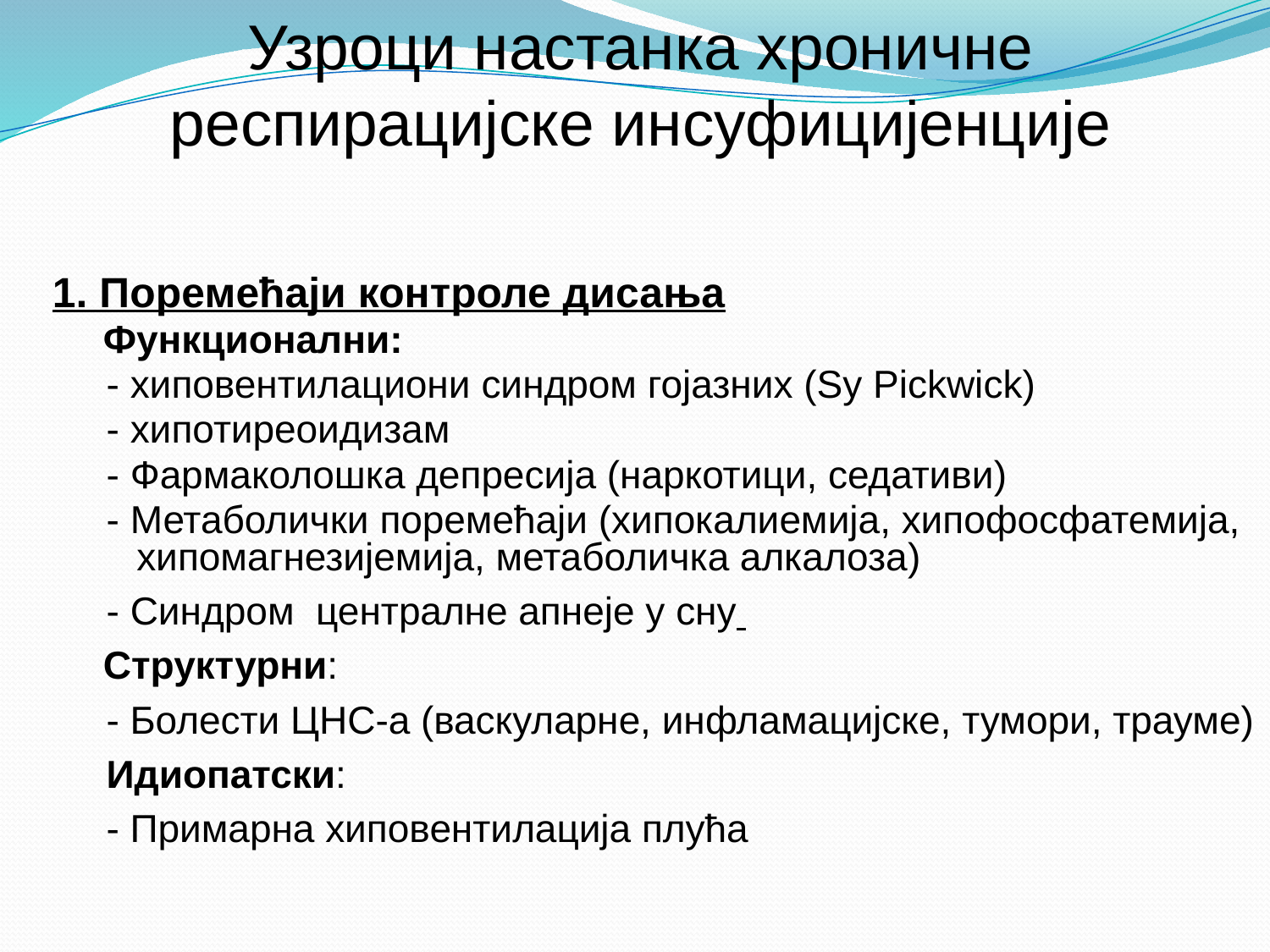

# Узроци настанка хроничне респирацијске инсуфицијенције
1. Поремећаји контроле дисања
     Функционални:
     - хиповентилациони синдром гојазних (Sy Pickwick)
     - хипотиреоидизам
     - Фармаколошка депресија (наркотици, седативи)
     - Метаболички поремећаји (хипокалиемија, хипофосфатемија, хипомагнезијемија, метаболичка алкалоза)
     - Синдром  централне апнеје у сну
     Структурни:
     - Болести ЦНС-a (васкуларне, инфламацијске, тумори, трауме)
     Идиопатски:
     - Примарна хиповентилација плућа